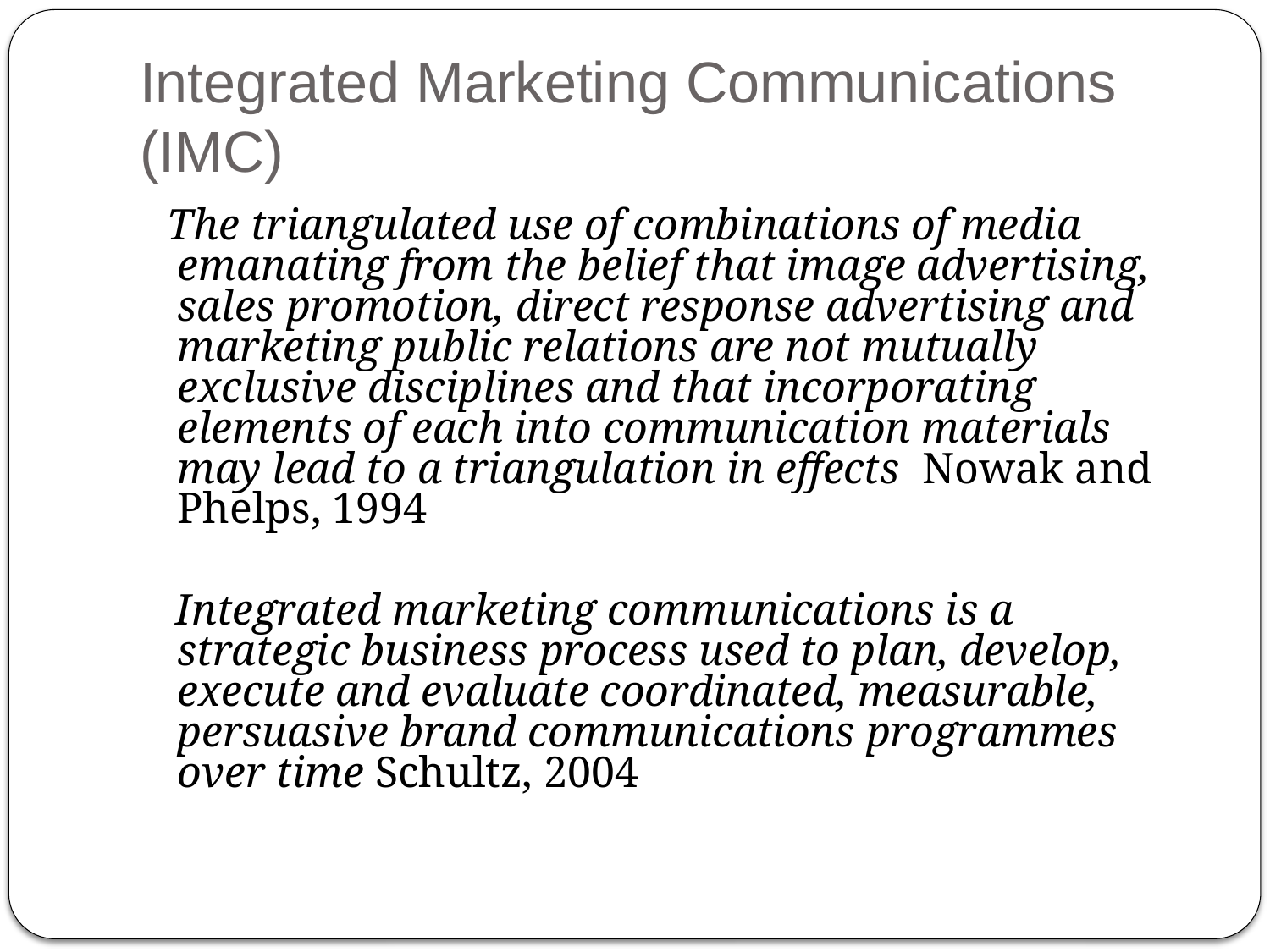

# Integrated Marketing Communications (IMC)
      The triangulated use of combinations of media emanating from the belief that image advertising, sales promotion, direct response advertising and marketing public relations are not mutually exclusive disciplines and that incorporating elements of each into communication materials may lead to a triangulation in effects  Nowak and Phelps, 1994

    Integrated marketing communications is a strategic business process used to plan, develop, execute and evaluate coordinated, measurable, persuasive brand communications programmes over time Schultz, 2004